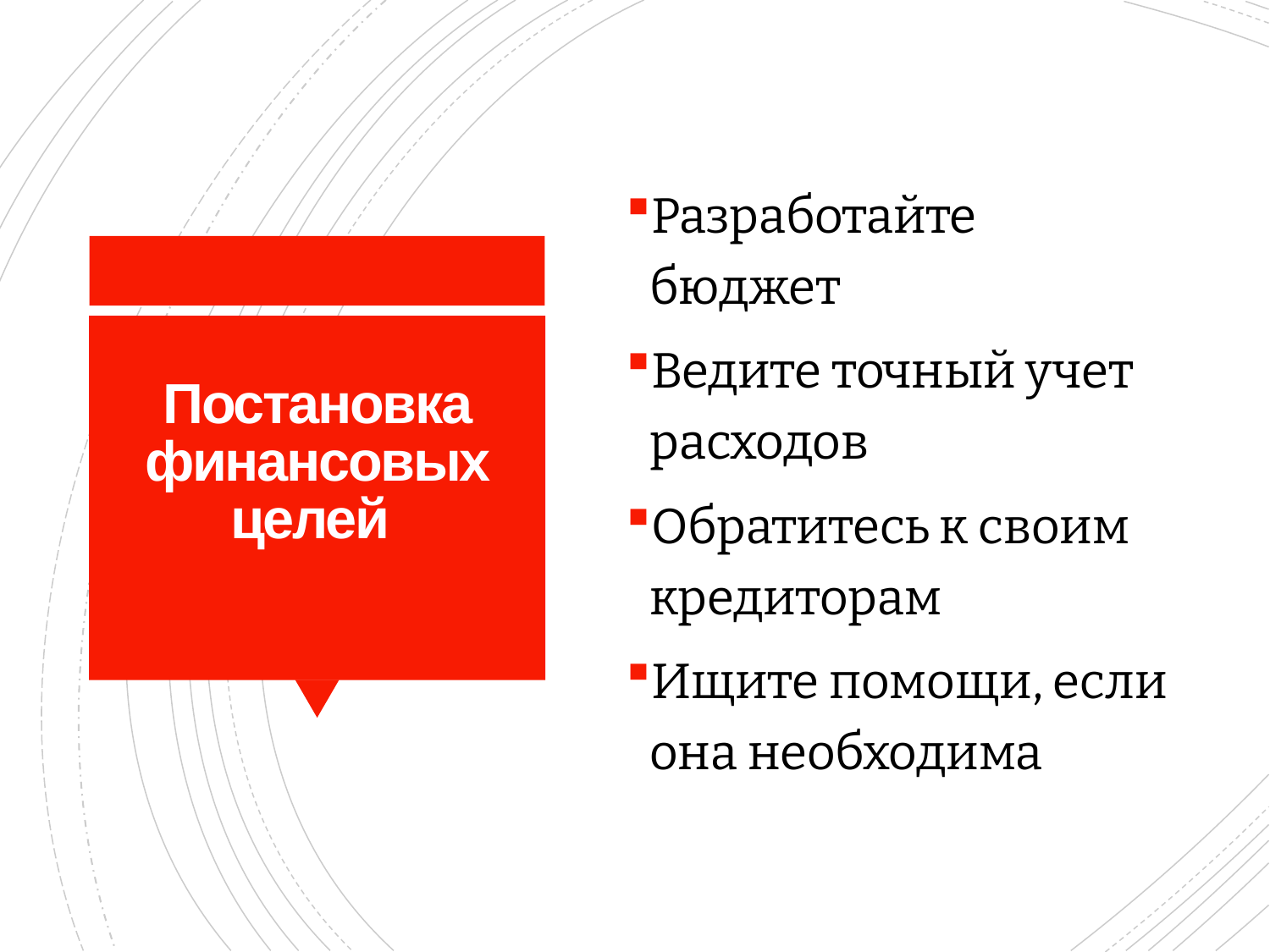

Разработайте бюджет
Ведите точный учет расходов
Обратитесь к своим кредиторам
Ищите помощи, если она необходима
# Постановка финансовых целей